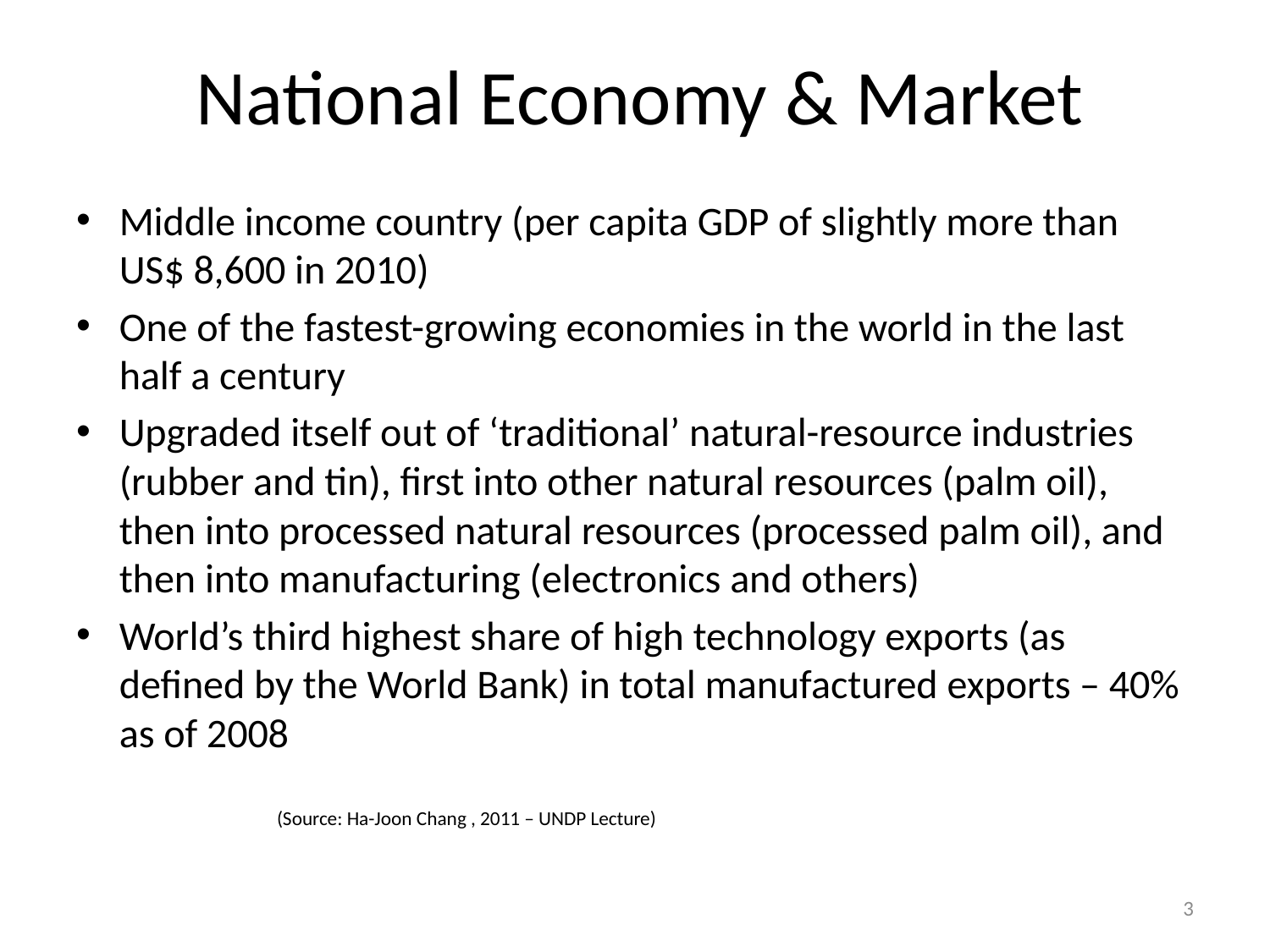

# National Economy & Market
Middle income country (per capita GDP of slightly more than US$ 8,600 in 2010)
One of the fastest-growing economies in the world in the last half a century
Upgraded itself out of ‘traditional’ natural-resource industries (rubber and tin), first into other natural resources (palm oil), then into processed natural resources (processed palm oil), and then into manufacturing (electronics and others)
World’s third highest share of high technology exports (as defined by the World Bank) in total manufactured exports – 40% as of 2008

					(Source: Ha-Joon Chang , 2011 – UNDP Lecture)
3